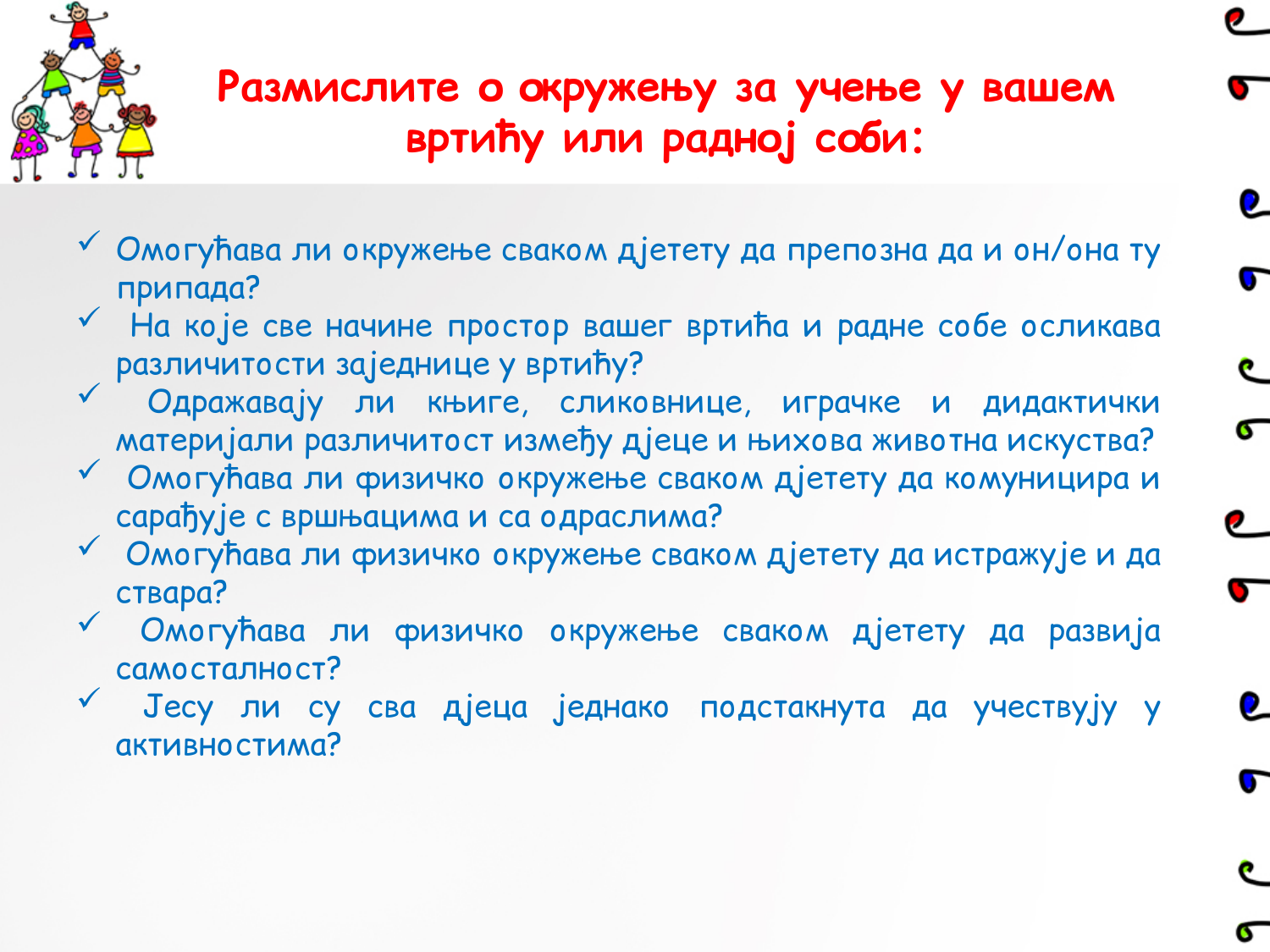

Размислите о окружењу за учење у вашем вртићу или радној соби:
Омогућава ли окружење сваком дјетету да препозна да и он/она ту припада?
 На које све начине простор вашег вртића и радне собе осликава различитости заједнице у вртићу?
 Одражавају ли књиге, сликовнице, играчке и дидактички материјали различитост између дјеце и њихова животна искуства?
 Омогућава ли физичко окружење сваком дјетету да комуницира и сарађује с вршњацима и са одраслима?
 Омогућава ли физичко окружење сваком дјетету да истражује и да ствара?
 Омогућава ли физичко окружење сваком дјетету да развија самосталност?
 Јесу ли су сва дјеца једнако подстакнута да учествују у активностима?